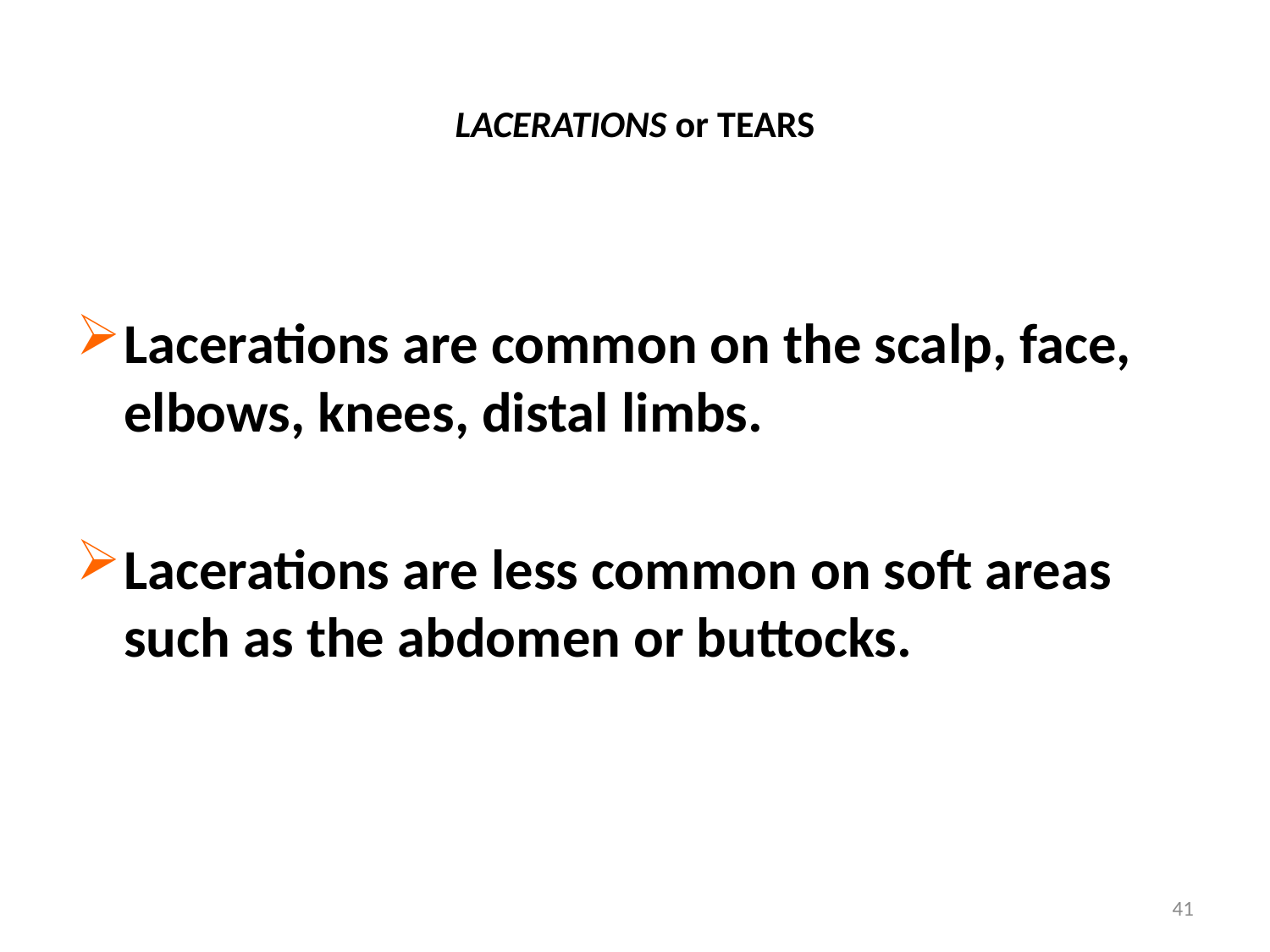

# LACERATIONS or TEARS

Lacerations are common on the scalp, face, elbows, knees, distal limbs.

Lacerations are less common on soft areas such as the abdomen or buttocks.
41